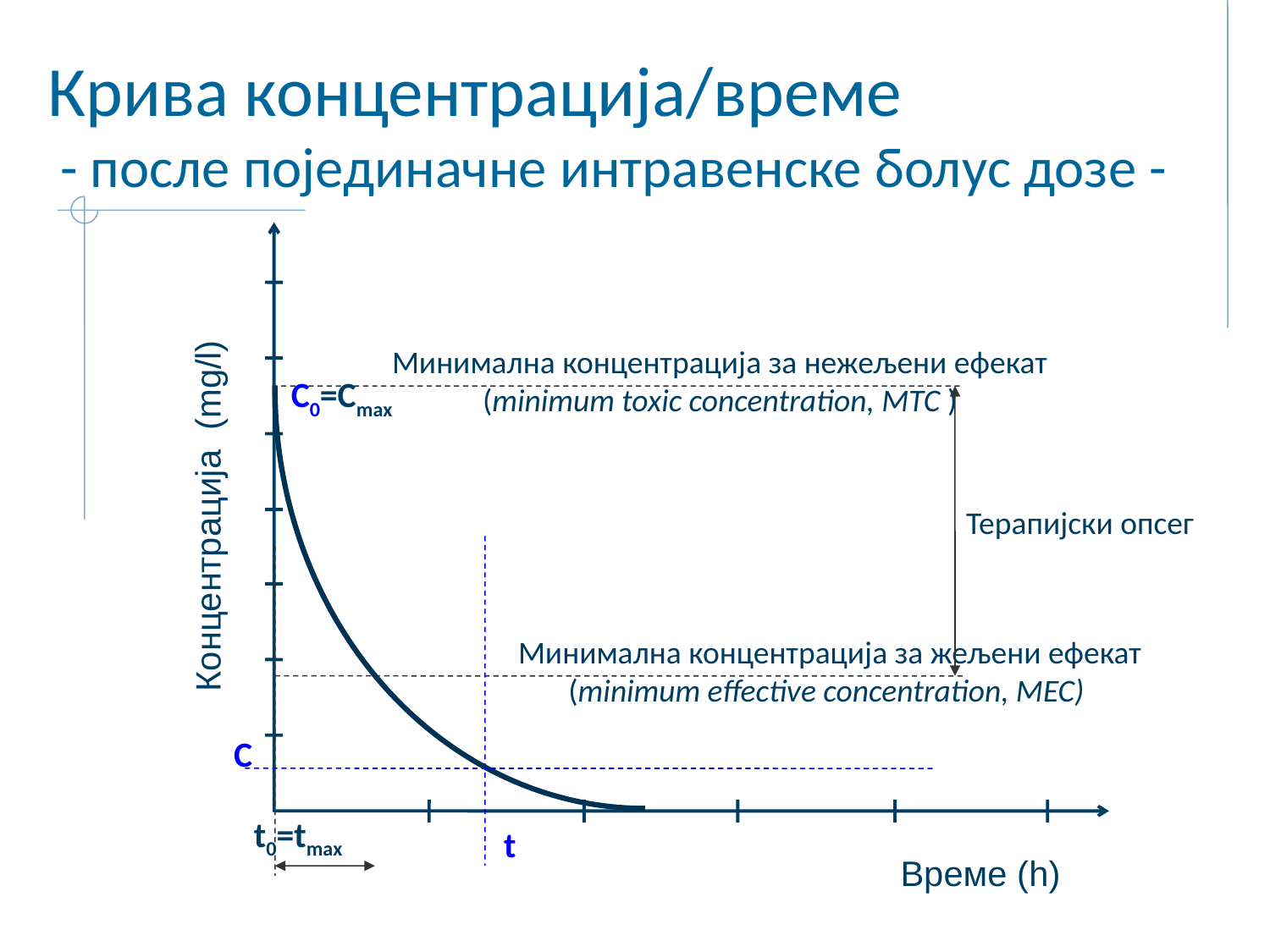

# Крива концентрација/време - после појединачне интравенске болус дозе -

Минимална концентрација за нежељени ефекат (minimum toxic concentration, MTC )

C0=Cmax

Концентрација  (mg/l)
Терапијски опсег

Минимална концентрација за жељени ефекат (minimum effective concentration, MEC)

C

t0=tmax

t
Време (h)